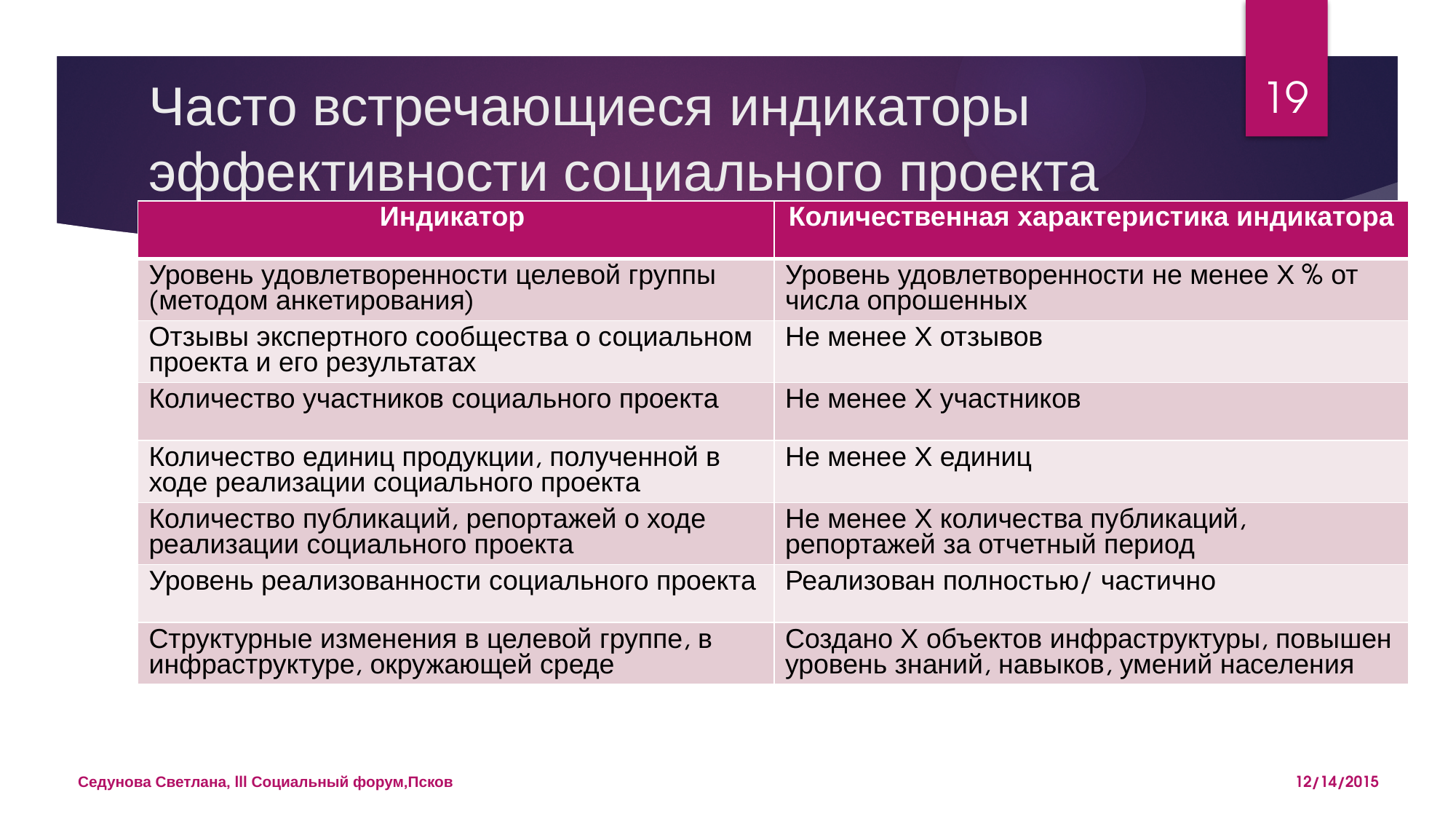

19
# Часто встречающиеся индикаторы эффективности социального проекта
| Индикатор | Количественная характеристика индикатора |
| --- | --- |
| Уровень удовлетворенности целевой группы (методом анкетирования) | Уровень удовлетворенности не менее Х % от числа опрошенных |
| Отзывы экспертного сообщества о социальном проекта и его результатах | Не менее Х отзывов |
| Количество участников социального проекта | Не менее Х участников |
| Количество единиц продукции, полученной в ходе реализации социального проекта | Не менее Х единиц |
| Количество публикаций, репортажей о ходе реализации социального проекта | Не менее Х количества публикаций, репортажей за отчетный период |
| Уровень реализованности социального проекта | Реализован полностью/ частично |
| Структурные изменения в целевой группе, в инфраструктуре, окружающей среде | Создано Х объектов инфраструктуры, повышен уровень знаний, навыков, умений населения |
Седунова Светлана, III Социальный форум,Псков
12/14/2015